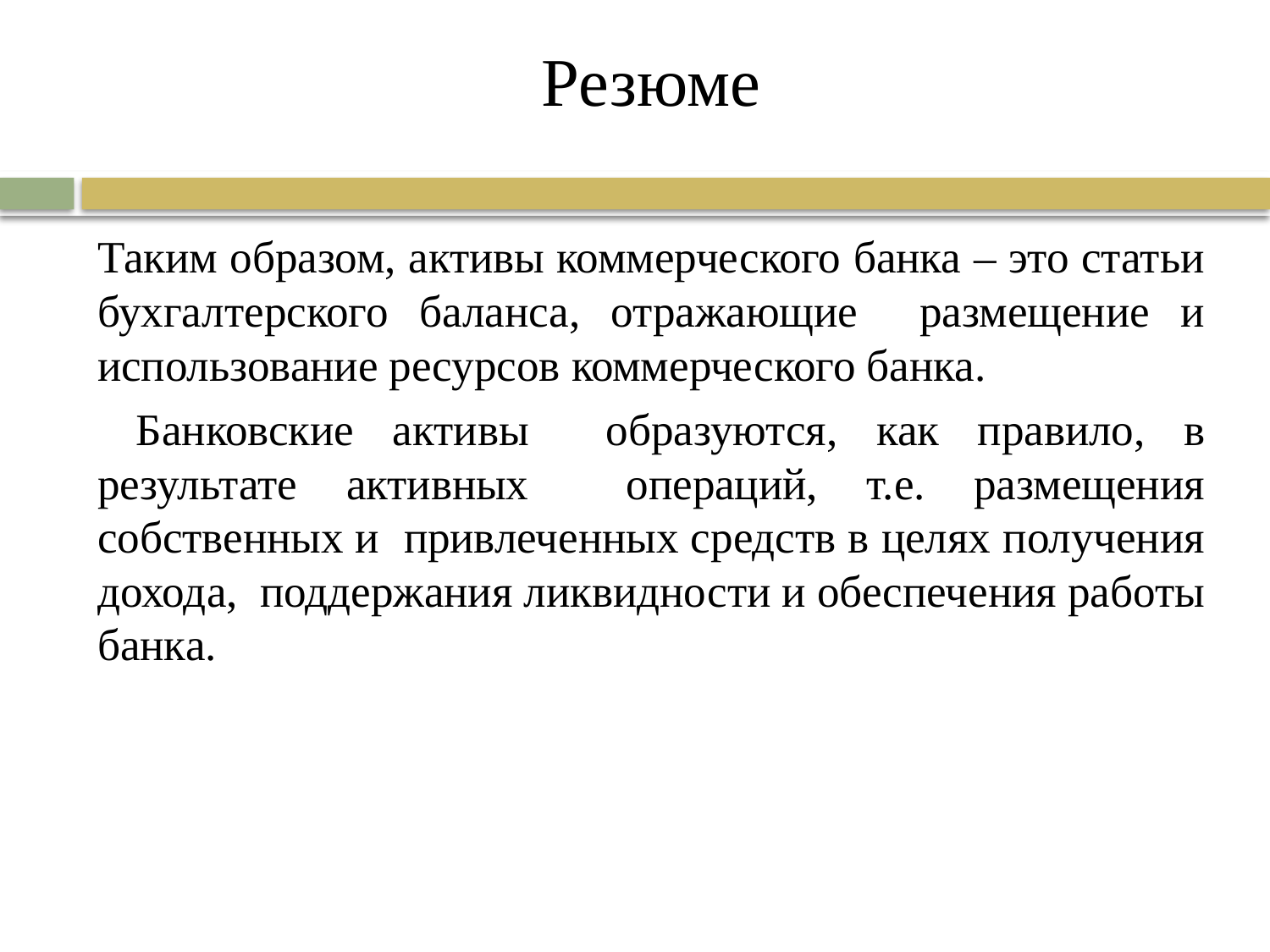

# Резюме
Таким образом, активы коммерческого банка – это статьи бухгалтерского баланса, отражающие  размещение и использование ресурсов коммерческого банка.
 Банковские активы  образуются, как правило, в результате активных  операций, т.е. размещения собственных и  привлеченных средств в целях получения дохода,  поддержания ликвидности и обеспечения работы банка.